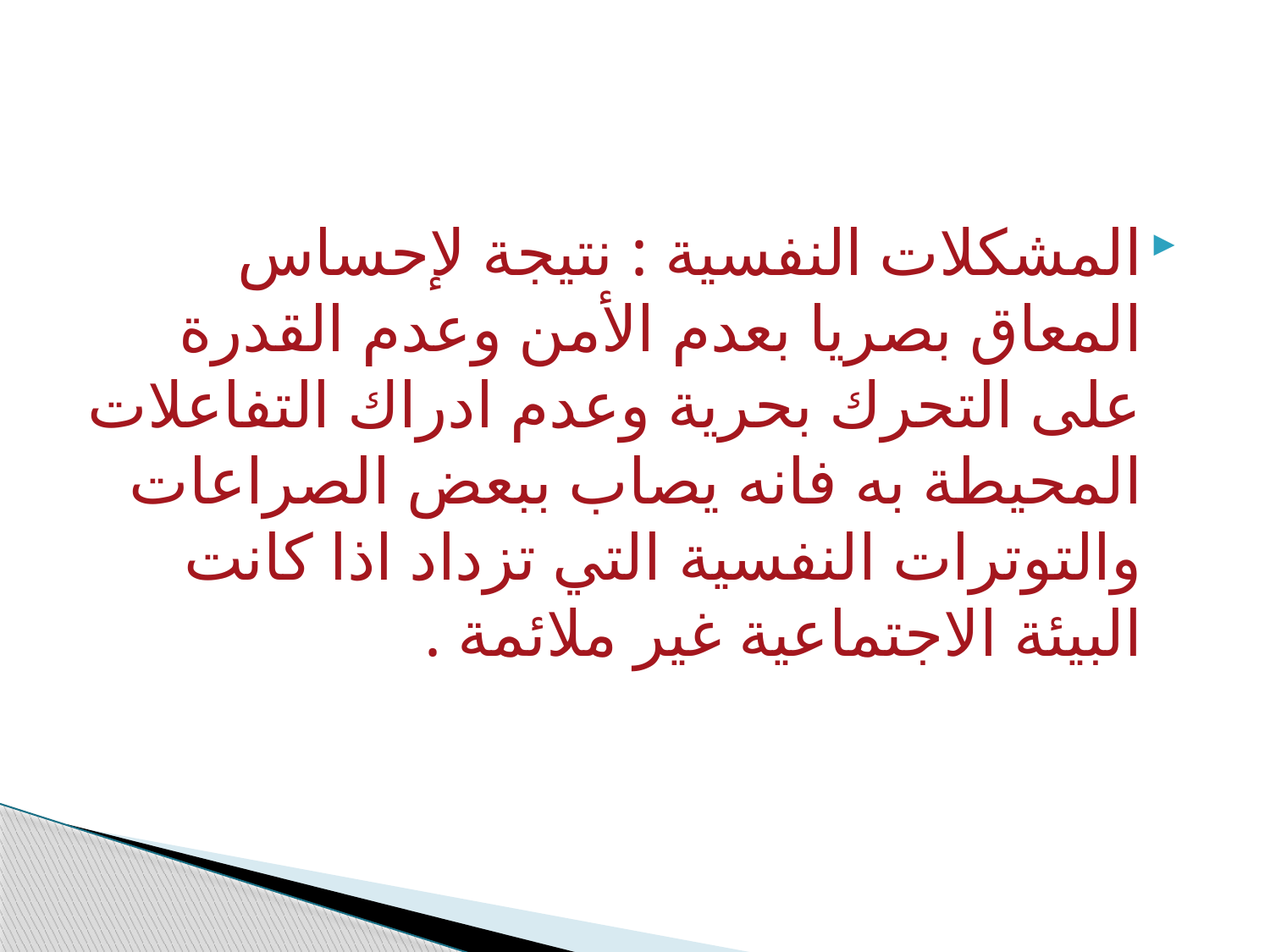

#
المشكلات النفسية : نتيجة لإحساس المعاق بصريا بعدم الأمن وعدم القدرة على التحرك بحرية وعدم ادراك التفاعلات المحيطة به فانه يصاب ببعض الصراعات والتوترات النفسية التي تزداد اذا كانت البيئة الاجتماعية غير ملائمة .